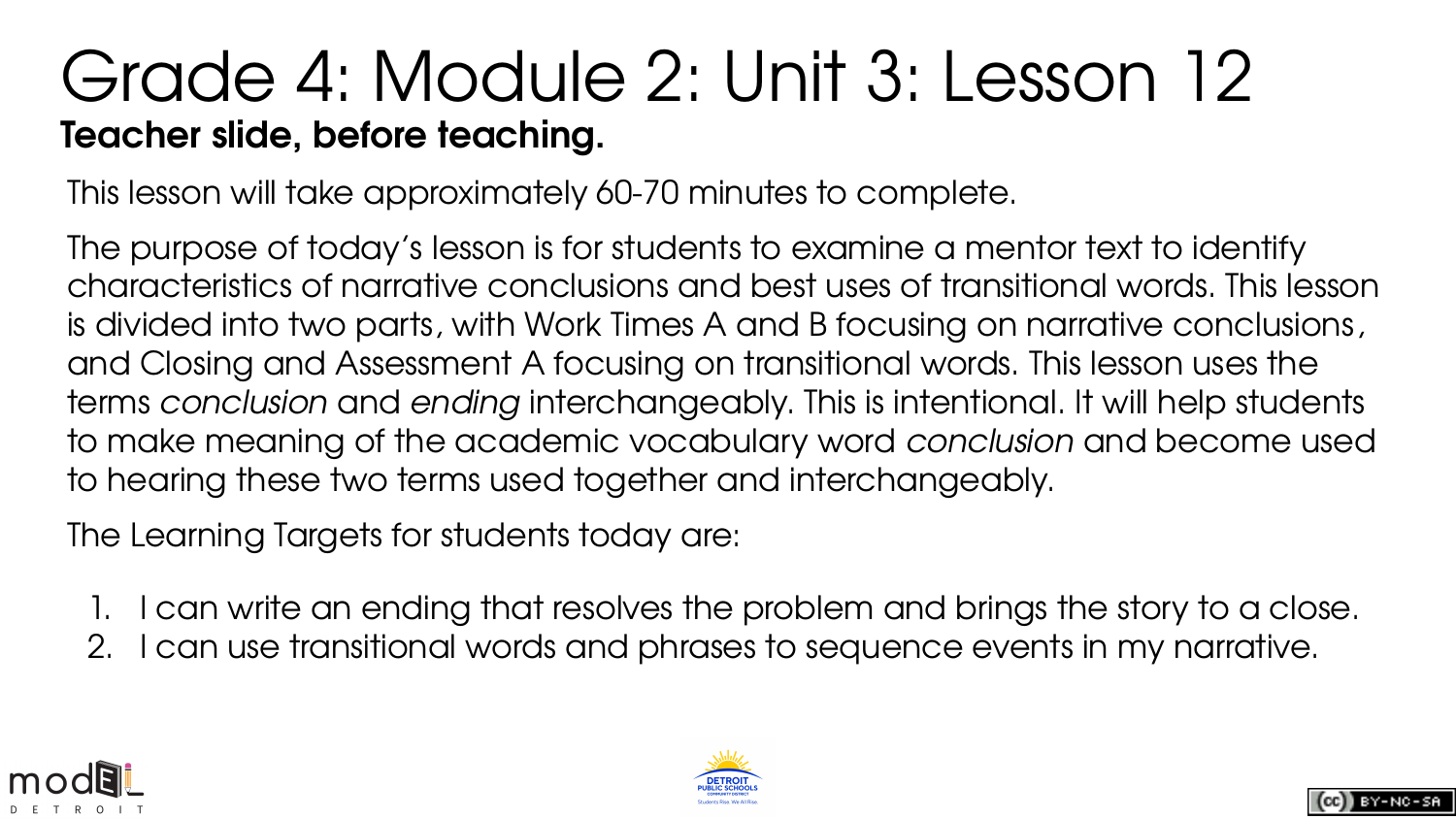

# Grade 4: Module 2: Unit 3: Lesson 12
Teacher slide, before teaching.
This lesson will take approximately 60-70 minutes to complete.
The purpose of today’s lesson is for students to examine a mentor text to identify characteristics of narrative conclusions and best uses of transitional words. This lesson is divided into two parts, with Work Times A and B focusing on narrative conclusions, and Closing and Assessment A focusing on transitional words. This lesson uses the terms conclusion and ending interchangeably. This is intentional. It will help students to make meaning of the academic vocabulary word conclusion and become used to hearing these two terms used together and interchangeably.
The Learning Targets for students today are:
I can write an ending that resolves the problem and brings the story to a close.
I can use transitional words and phrases to sequence events in my narrative.